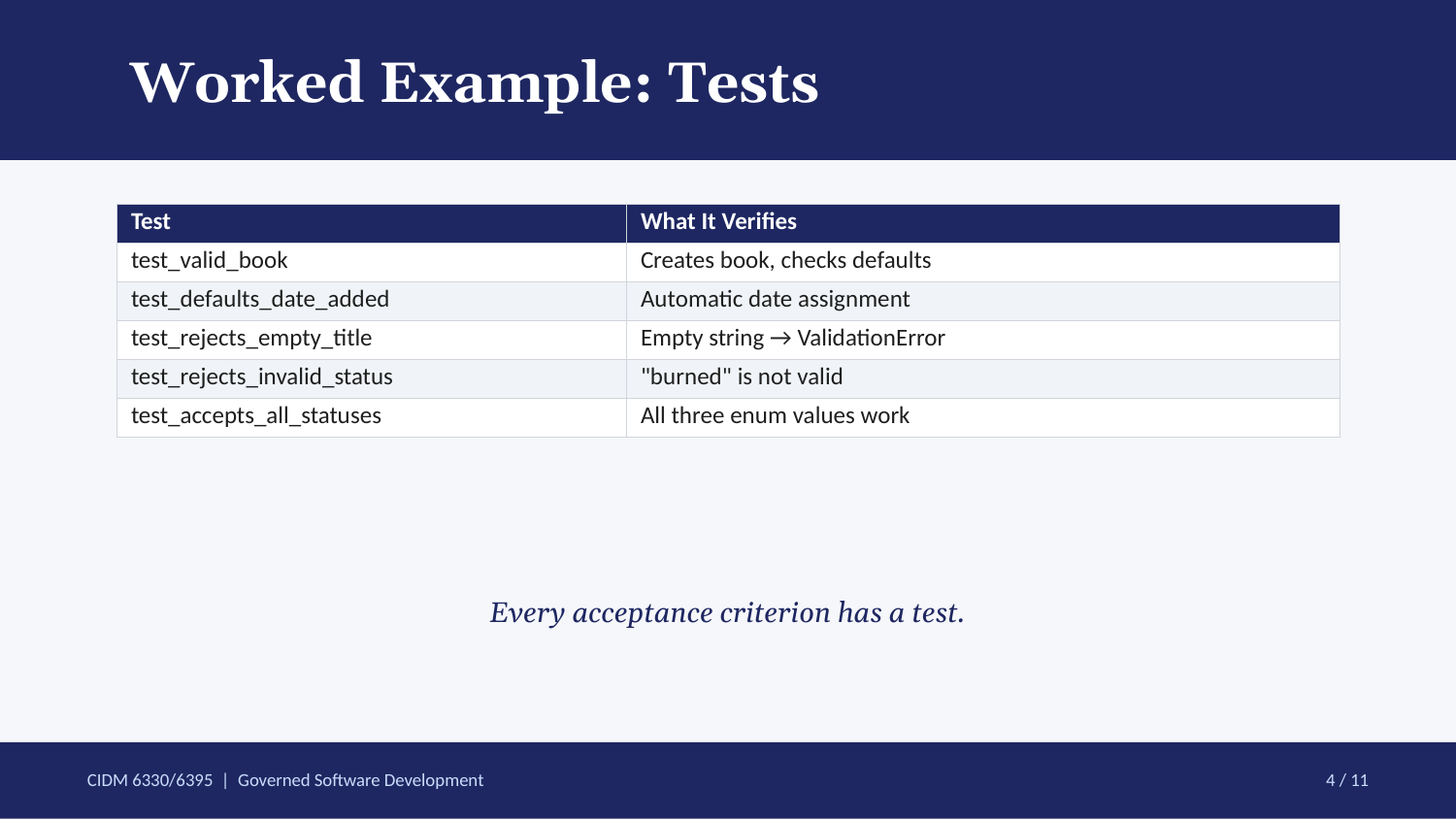

Worked Example: Tests
| Test | What It Verifies |
| --- | --- |
| test\_valid\_book | Creates book, checks defaults |
| test\_defaults\_date\_added | Automatic date assignment |
| test\_rejects\_empty\_title | Empty string → ValidationError |
| test\_rejects\_invalid\_status | "burned" is not valid |
| test\_accepts\_all\_statuses | All three enum values work |
Every acceptance criterion has a test.

CIDM 6330/6395  |  Governed Software Development
4 / 11